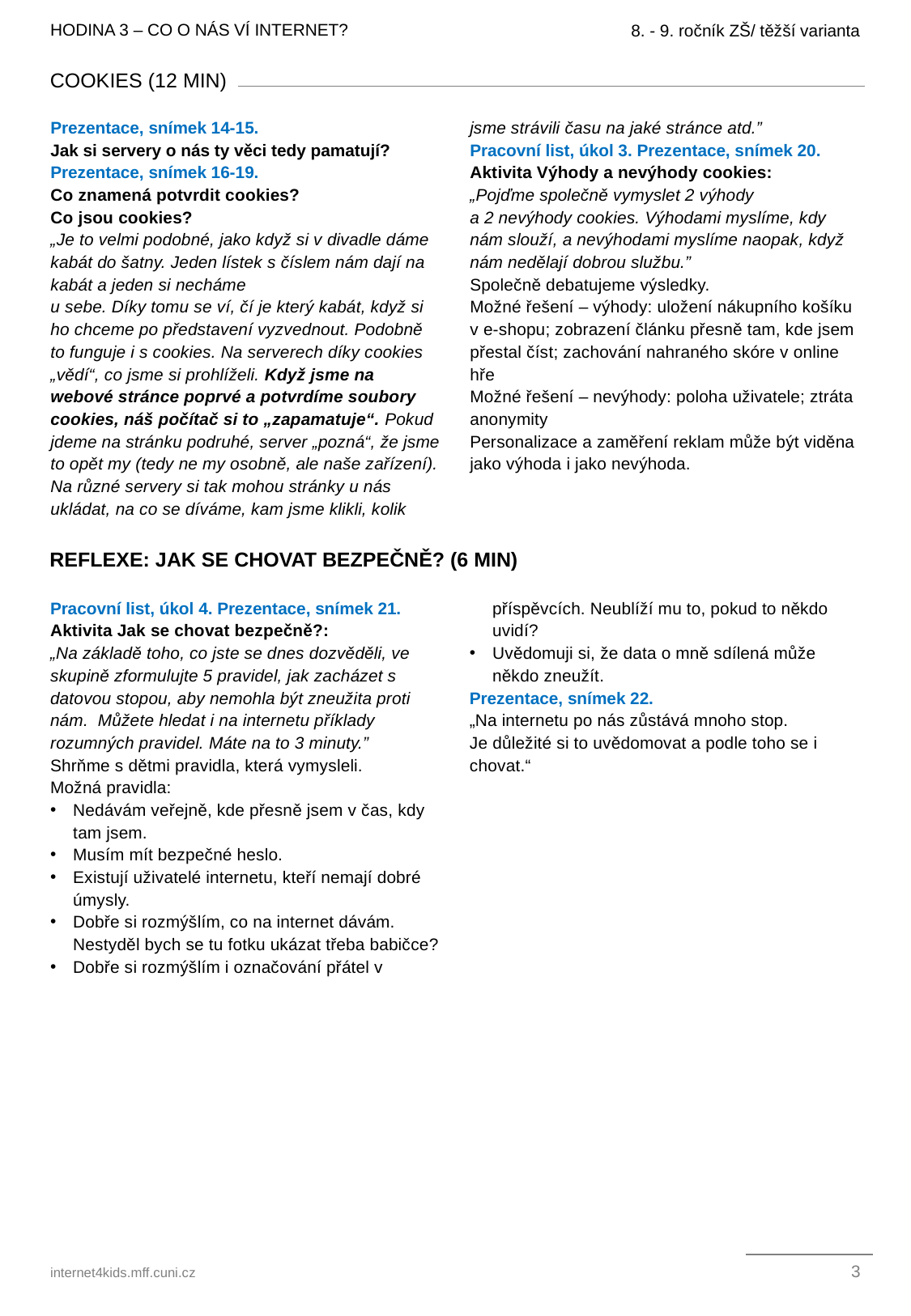

HODINA 3 – CO O NÁS VÍ INTERNET?
8. - 9. ročník ZŠ/ těžší varianta
COOKIES (12 MIN)
Prezentace, snímek 14-15.
Jak si servery o nás ty věci tedy pamatují?
Prezentace, snímek 16-19.
Co znamená potvrdit cookies?
Co jsou cookies?
„Je to velmi podobné, jako když si v divadle dáme kabát do šatny. Jeden lístek s číslem nám dají na kabát a jeden si necháme
u sebe. Díky tomu se ví, čí je který kabát, když si ho chceme po představení vyzvednout. Podobně to funguje i s cookies. Na serverech díky cookies „vědí“, co jsme si prohlíželi. Když jsme na webové stránce poprvé a potvrdíme soubory cookies, náš počítač si to „zapamatuje“. Pokud jdeme na stránku podruhé, server „pozná“, že jsme to opět my (tedy ne my osobně, ale naše zařízení). Na různé servery si tak mohou stránky u nás ukládat, na co se díváme, kam jsme klikli, kolik jsme strávili času na jaké stránce atd.”
Pracovní list, úkol 3. Prezentace, snímek 20.
Aktivita Výhody a nevýhody cookies:
„Pojďme společně vymyslet 2 výhody
a 2 nevýhody cookies. Výhodami myslíme, kdy nám slouží, a nevýhodami myslíme naopak, když nám nedělají dobrou službu.”
Společně debatujeme výsledky.
Možné řešení – výhody: uložení nákupního košíku v e-shopu; zobrazení článku přesně tam, kde jsem přestal číst; zachování nahraného skóre v online hře
Možné řešení – nevýhody: poloha uživatele; ztráta anonymity
Personalizace a zaměření reklam může být viděna jako výhoda i jako nevýhoda.
Reflexe: Jak se chovat bezpečně? (6 MIN)
Pracovní list, úkol 4. Prezentace, snímek 21.
Aktivita Jak se chovat bezpečně?:
„Na základě toho, co jste se dnes dozvěděli, ve skupině zformulujte 5 pravidel, jak zacházet s datovou stopou, aby nemohla být zneužita proti nám.  Můžete hledat i na internetu příklady rozumných pravidel. Máte na to 3 minuty.”
Shrňme s dětmi pravidla, která vymysleli.
Možná pravidla:
Nedávám veřejně, kde přesně jsem v čas, kdy tam jsem.
Musím mít bezpečné heslo.
Existují uživatelé internetu, kteří nemají dobré úmysly.
Dobře si rozmýšlím, co na internet dávám. Nestyděl bych se tu fotku ukázat třeba babičce?
Dobře si rozmýšlím i označování přátel v příspěvcích. Neublíží mu to, pokud to někdo uvidí?
Uvědomuji si, že data o mně sdílená může někdo zneužít.
Prezentace, snímek 22.
„Na internetu po nás zůstává mnoho stop.
Je důležité si to uvědomovat a podle toho se i chovat.“
3
internet4kids.mff.cuni.cz